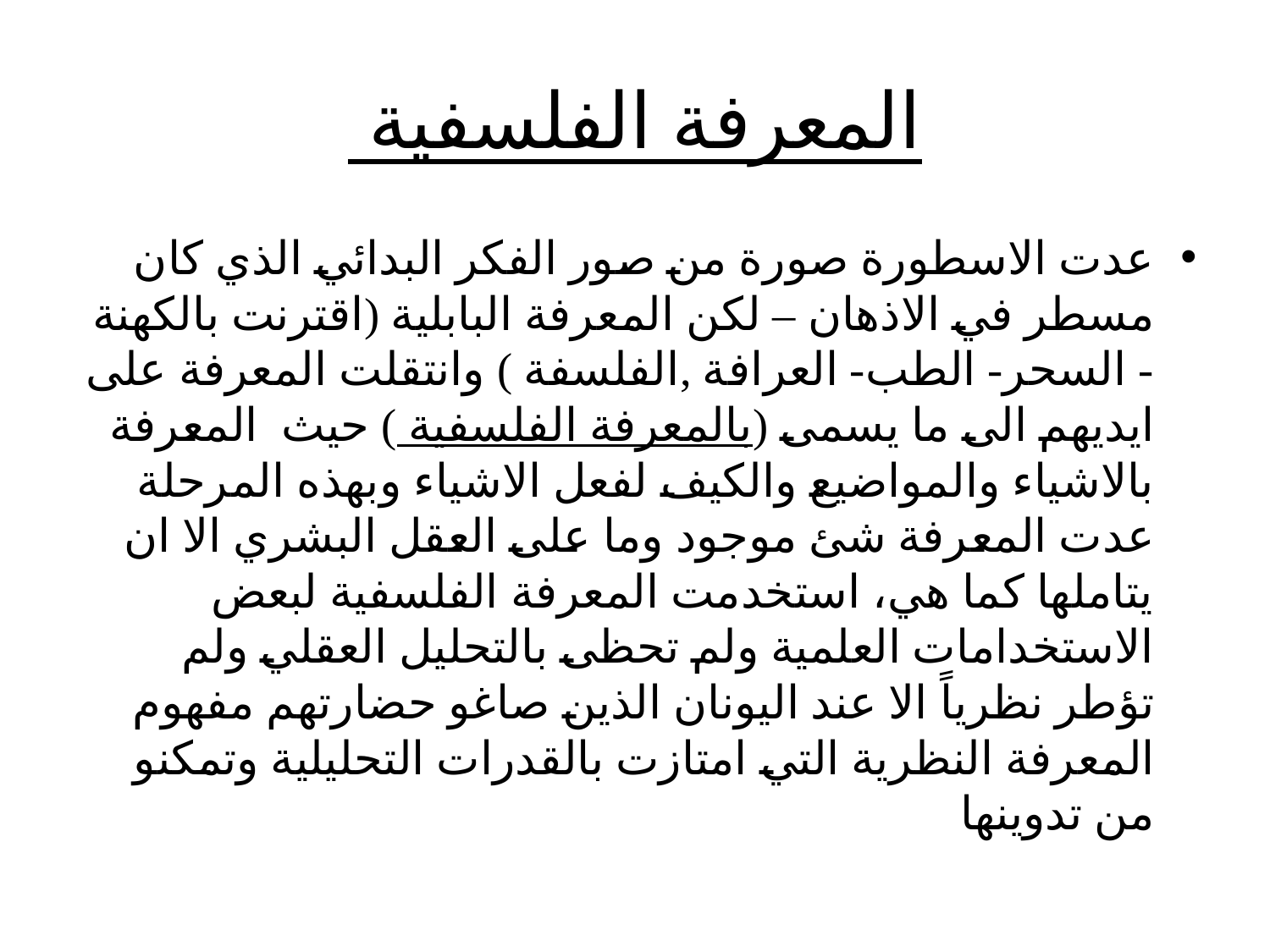

# المعرفة الفلسفية
عدت الاسطورة صورة من صور الفكر البدائي الذي كان مسطر في الاذهان – لكن المعرفة البابلية (اقترنت بالكهنة - السحر- الطب- العرافة ,الفلسفة ) وانتقلت المعرفة على ايديهم الى ما يسمى (بالمعرفة الفلسفية ) حيث  المعرفة بالاشياء والمواضيع والكيف لفعل الاشياء وبهذه المرحلة عدت المعرفة شئ موجود وما على العقل البشري الا ان يتاملها كما هي، استخدمت المعرفة الفلسفية لبعض الاستخدامات العلمية ولم تحظى بالتحليل العقلي ولم تؤطر نظرياً الا عند اليونان الذين صاغو حضارتهم مفهوم المعرفة النظرية التي امتازت بالقدرات التحليلية وتمكنو من تدوينها